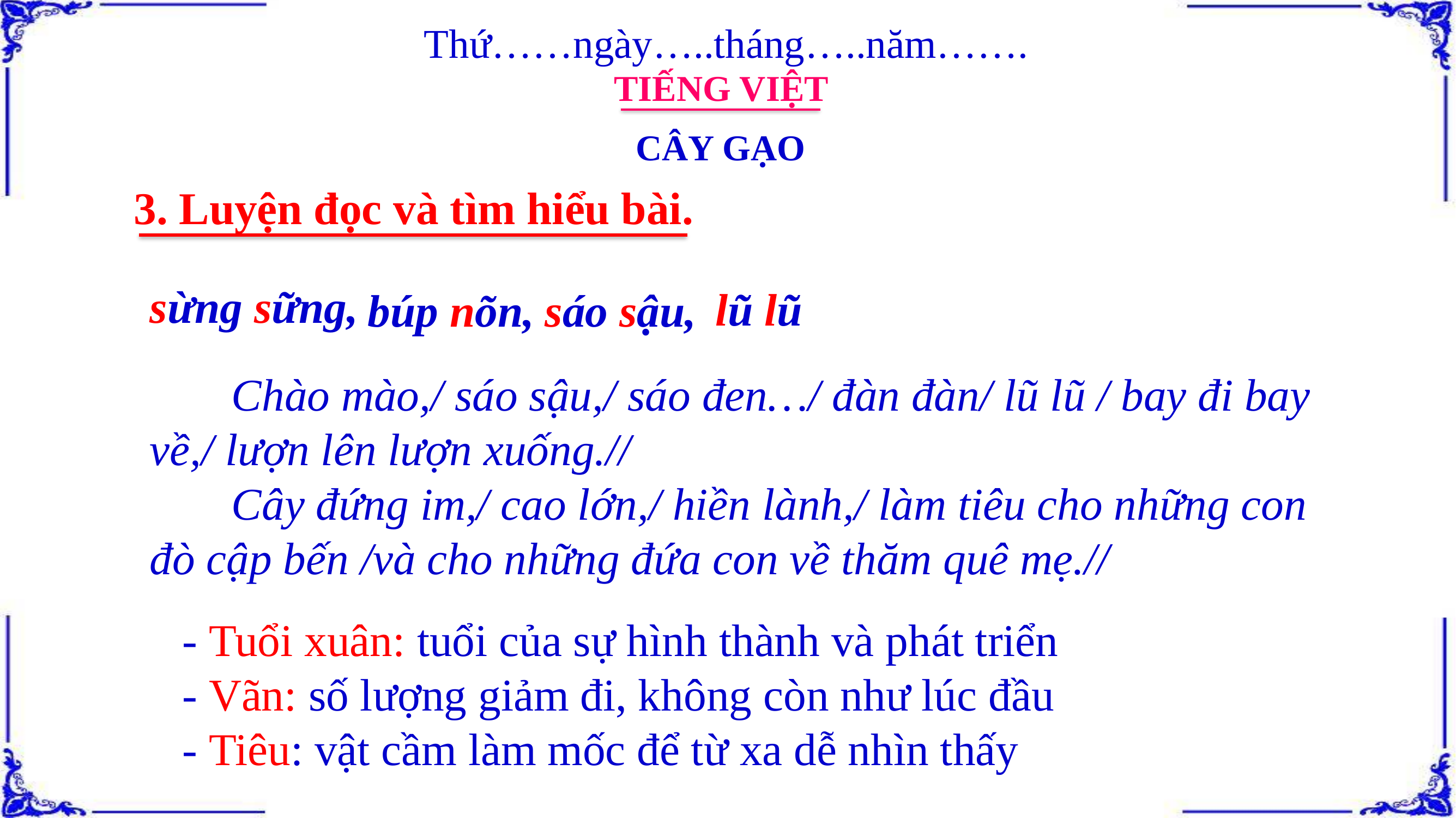

Thứ……ngày…..tháng…..năm…….
TIẾNG VIỆT
CÂY GẠO
3. Luyện đọc và tìm hiểu bài.
sừng sững,
lũ lũ
búp nõn,
sáo sậu,
	Chào mào,/ sáo sậu,/ sáo đen…/ đàn đàn/ lũ lũ / bay đi bay về,/ lượn lên lượn xuống.//
	Cây đứng im,/ cao lớn,/ hiền lành,/ làm tiêu cho những con đò cập bến /và cho những đứa con về thăm quê mẹ.//
- Tuổi xuân: tuổi của sự hình thành và phát triển
- Vãn: số lượng giảm đi, không còn như lúc đầu
- Tiêu: vật cầm làm mốc để từ xa dễ nhìn thấy